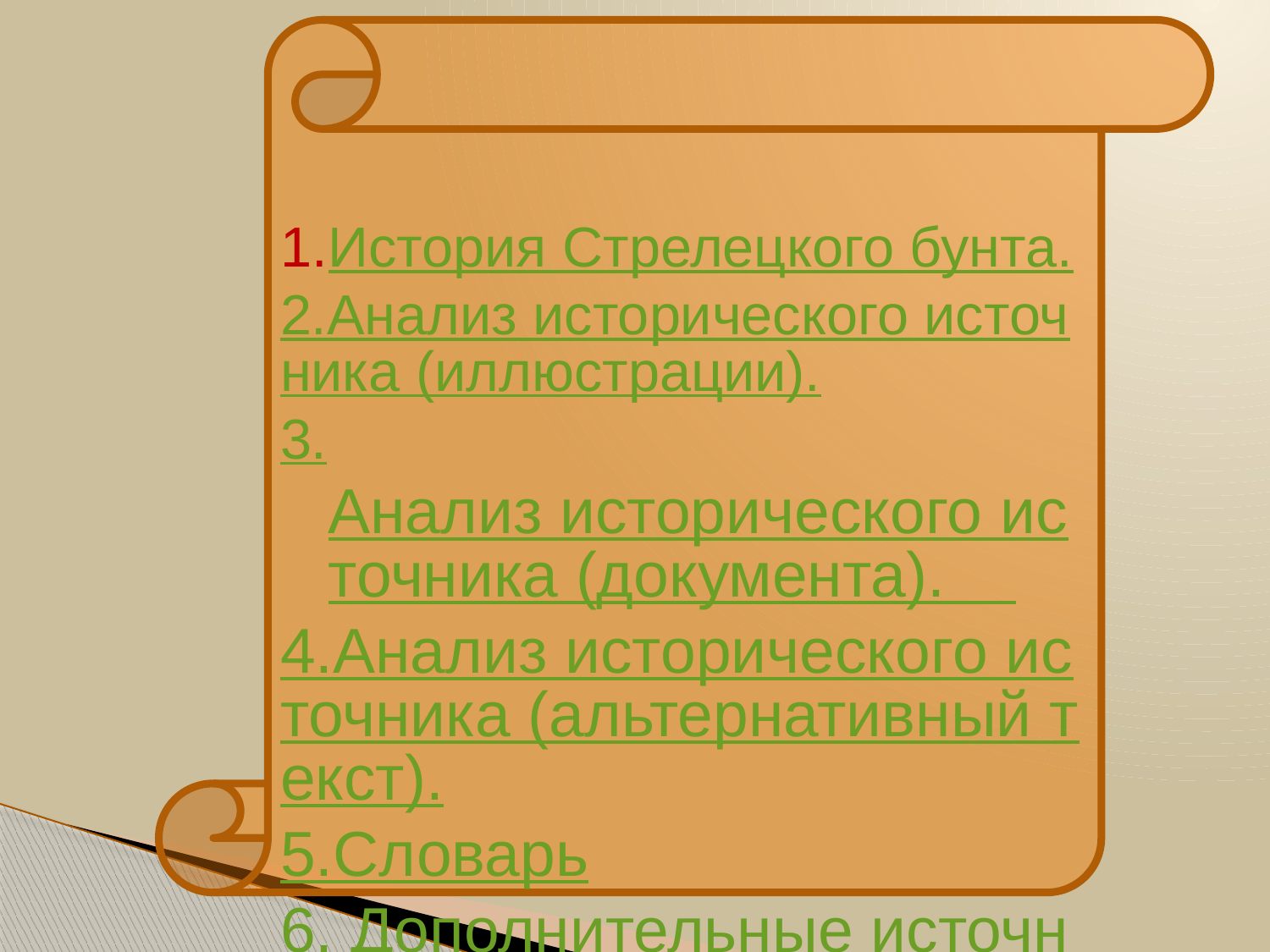

История Стрелецкого бунта.
2.Анализ исторического источника (иллюстрации).
3.Анализ исторического источника (документа).
4.Анализ исторического источника (альтернативный текст).
5.Словарь
6. Дополнительные источники.